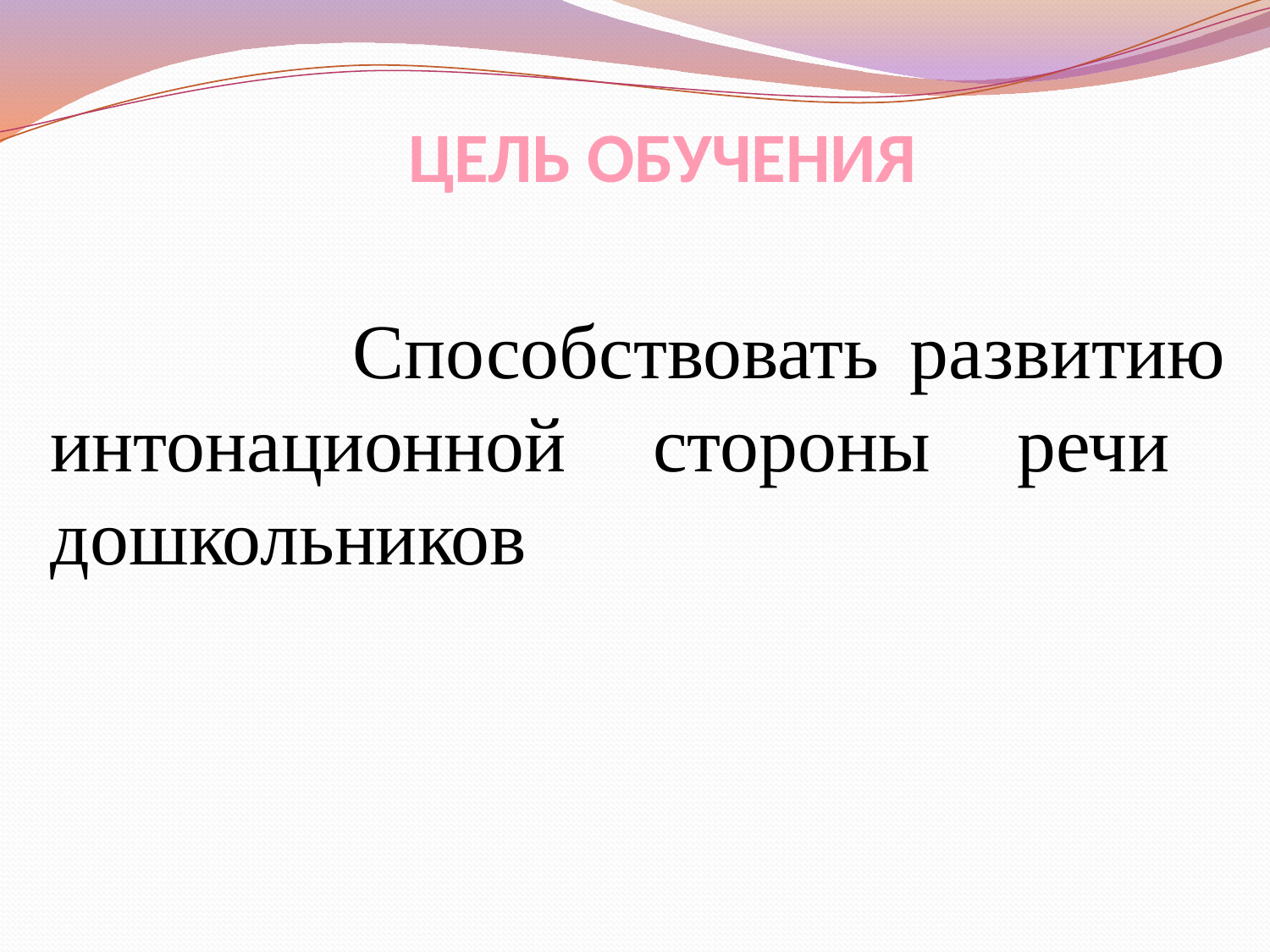

# ЦЕЛЬ ОБУЧЕНИЯ

           Способствовать развитию  интонационной стороны речи  дошкольников